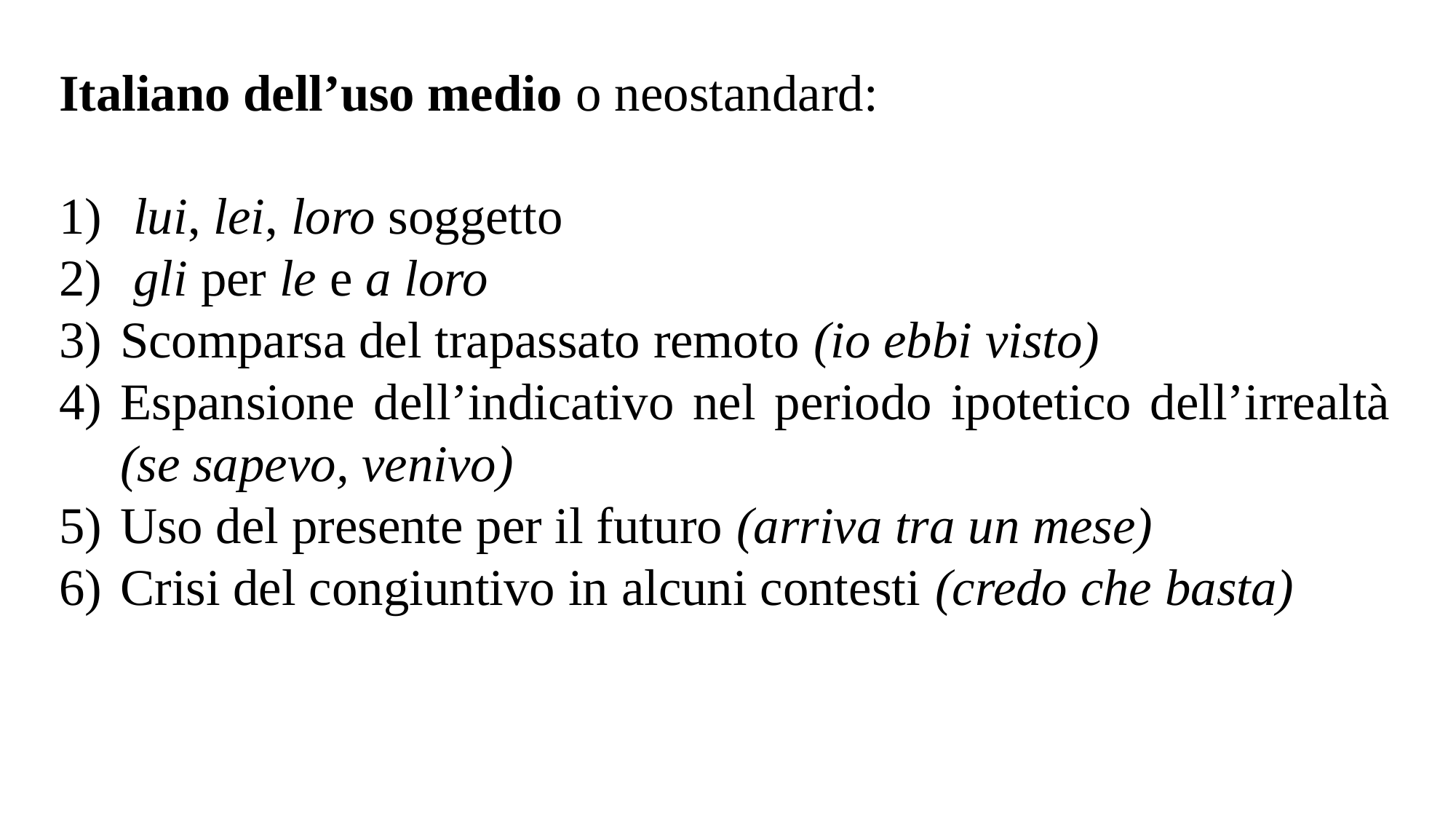

Italiano dell’uso medio o neostandard:

 lui, lei, loro soggetto
 gli per le e a loro
Scomparsa del trapassato remoto (io ebbi visto)
Espansione dell’indicativo nel periodo ipotetico dell’irrealtà (se sapevo, venivo)
Uso del presente per il futuro (arriva tra un mese)
Crisi del congiuntivo in alcuni contesti (credo che basta)